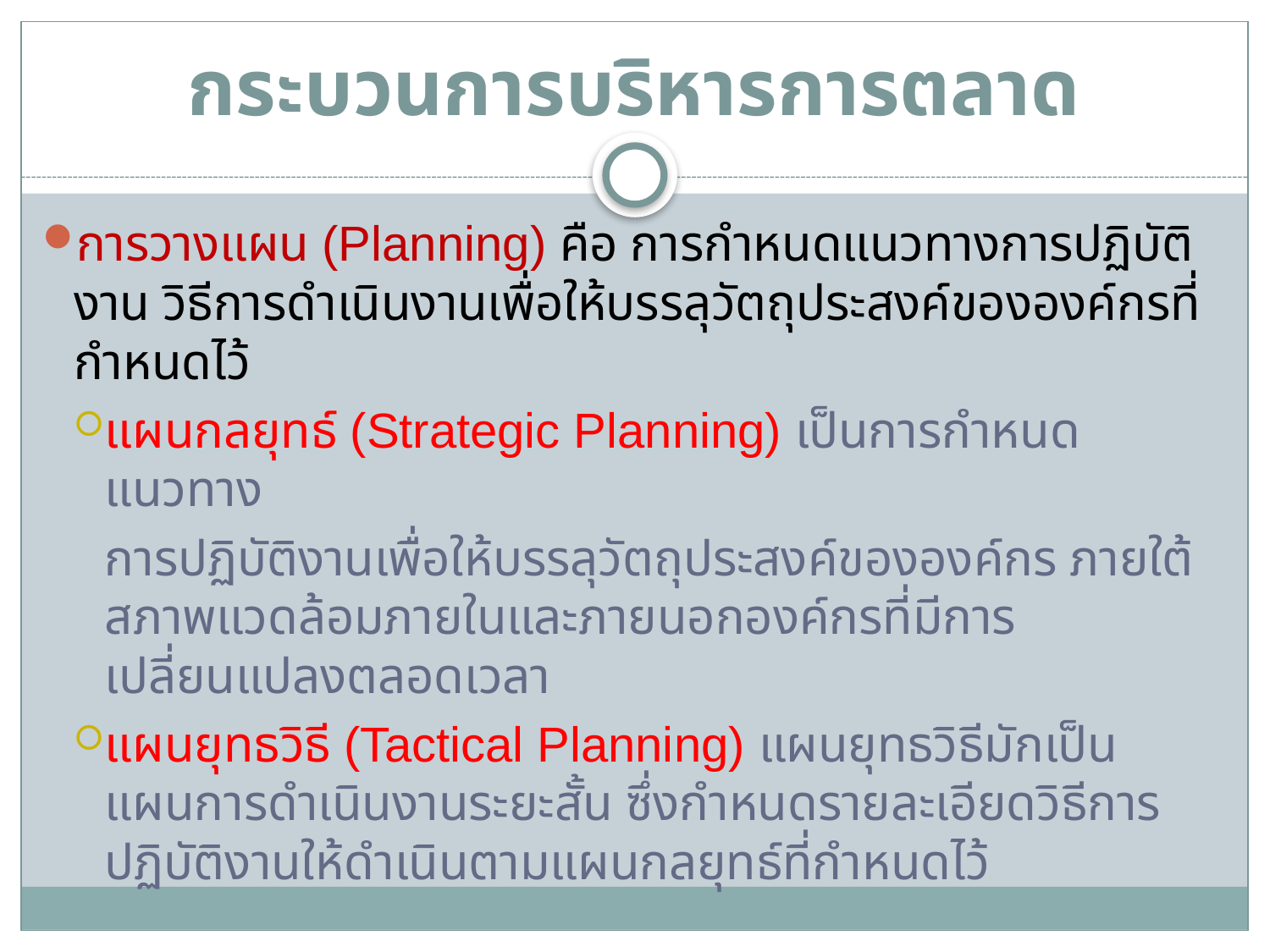

# กระบวนการบริหารการตลาด
การวางแผน (Planning) คือ การกำหนดแนวทางการปฏิบัติงาน วิธีการดำเนินงานเพื่อให้บรรลุวัตถุประสงค์ขององค์กรที่กำหนดไว้
แผนกลยุทธ์ (Strategic Planning) เป็นการกำหนดแนวทาง
	การปฏิบัติงานเพื่อให้บรรลุวัตถุประสงค์ขององค์กร ภายใต้สภาพแวดล้อมภายในและภายนอกองค์กรที่มีการเปลี่ยนแปลงตลอดเวลา
แผนยุทธวิธี (Tactical Planning) แผนยุทธวิธีมักเป็นแผนการดำเนินงานระยะสั้น ซึ่งกำหนดรายละเอียดวิธีการปฏิบัติงานให้ดำเนินตามแผนกลยุทธ์ที่กำหนดไว้